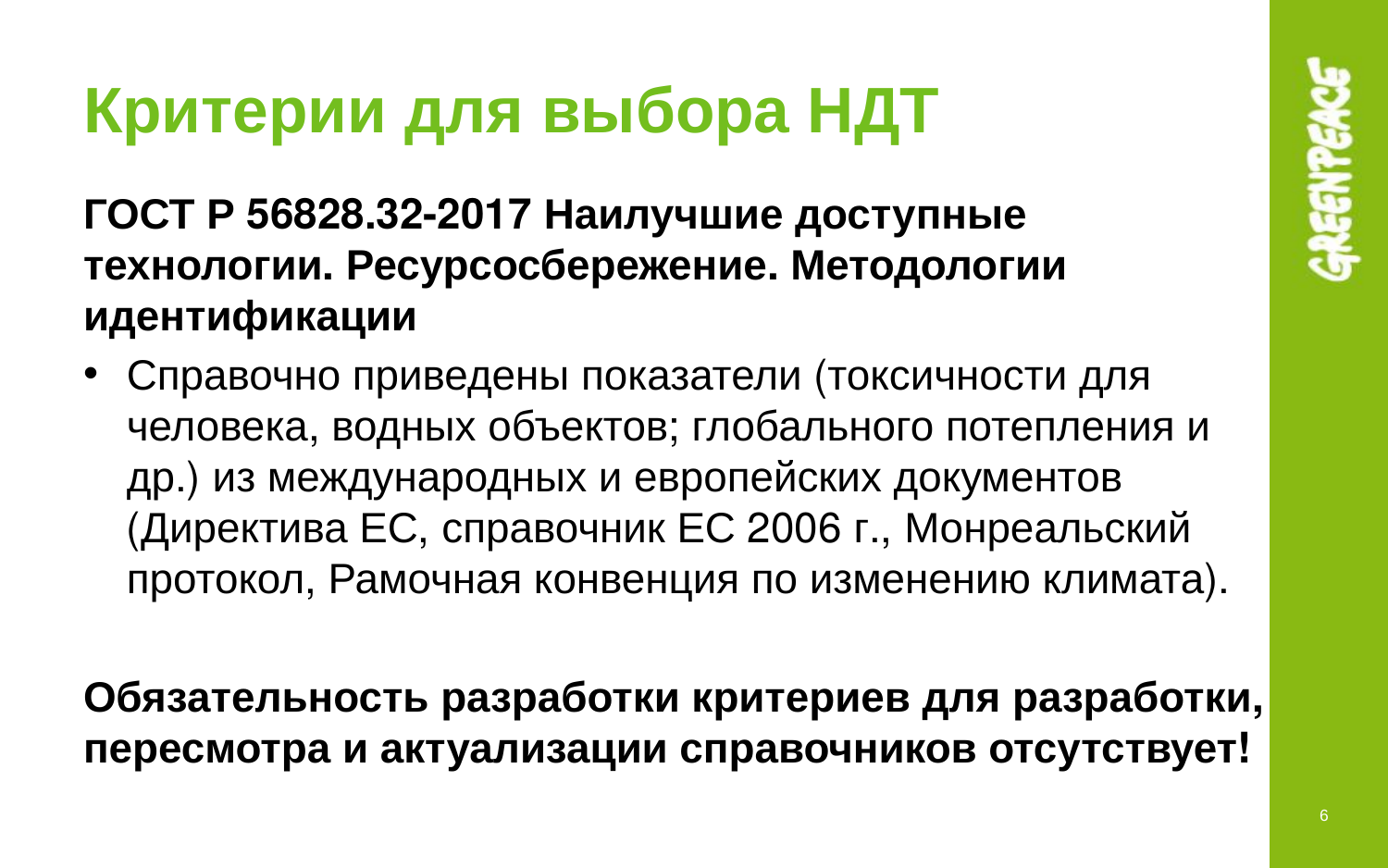

# Критерии для выбора НДТ
ГОСТ Р 56828.32-2017 Наилучшие доступные технологии. Ресурсосбережение. Методологии идентификации
Справочно приведены показатели (токсичности для человека, водных объектов; глобального потепления и др.) из международных и европейских документов (Директива ЕС, справочник ЕС 2006 г., Монреальский протокол, Рамочная конвенция по изменению климата).

Обязательность разработки критериев для разработки, пересмотра и актуализации справочников отсутствует!